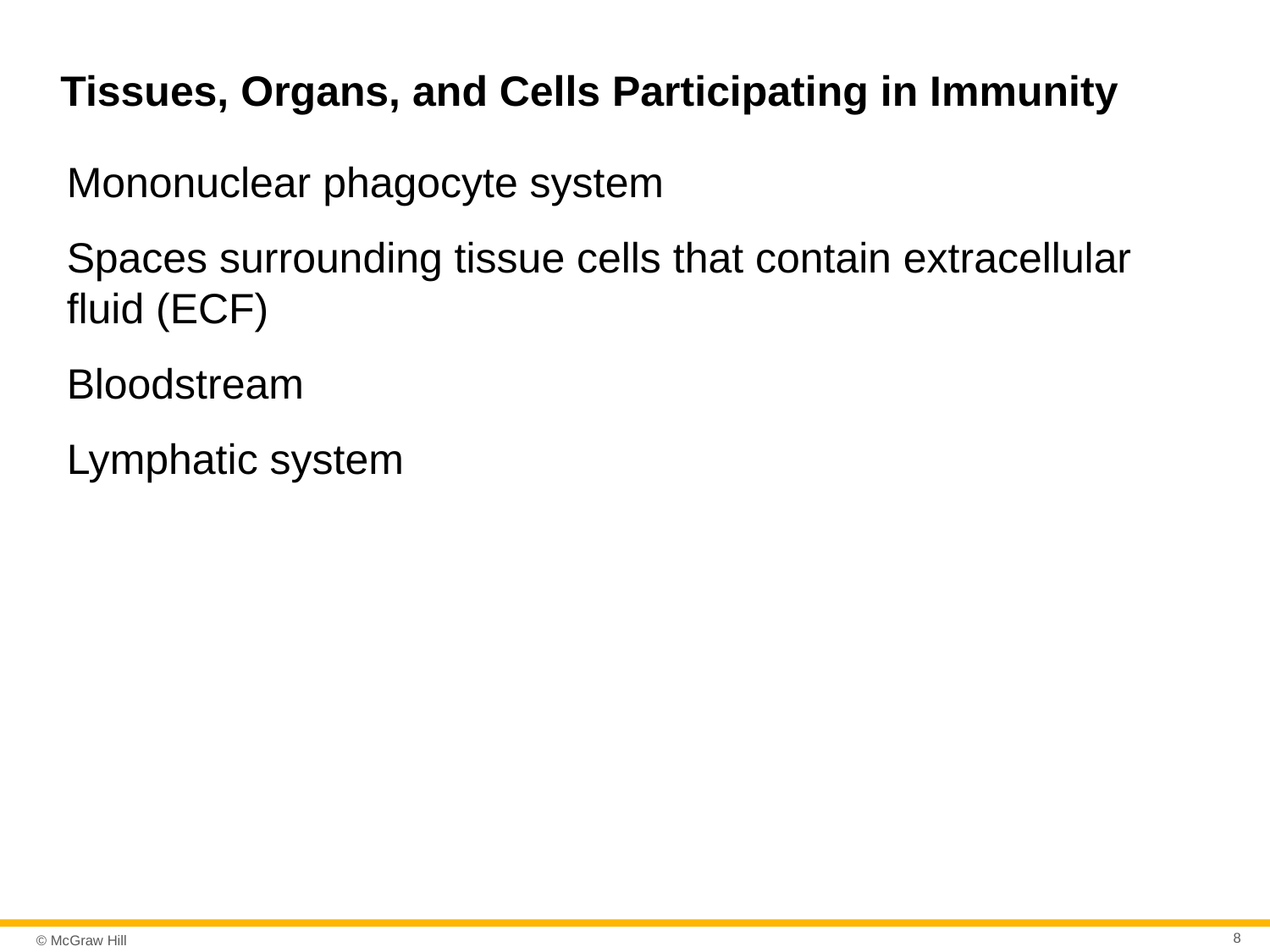

# Tissues, Organs, and Cells Participating in Immunity
Mononuclear phagocyte system
Spaces surrounding tissue cells that contain extracellular fluid (ECF)
Bloodstream
Lymphatic system